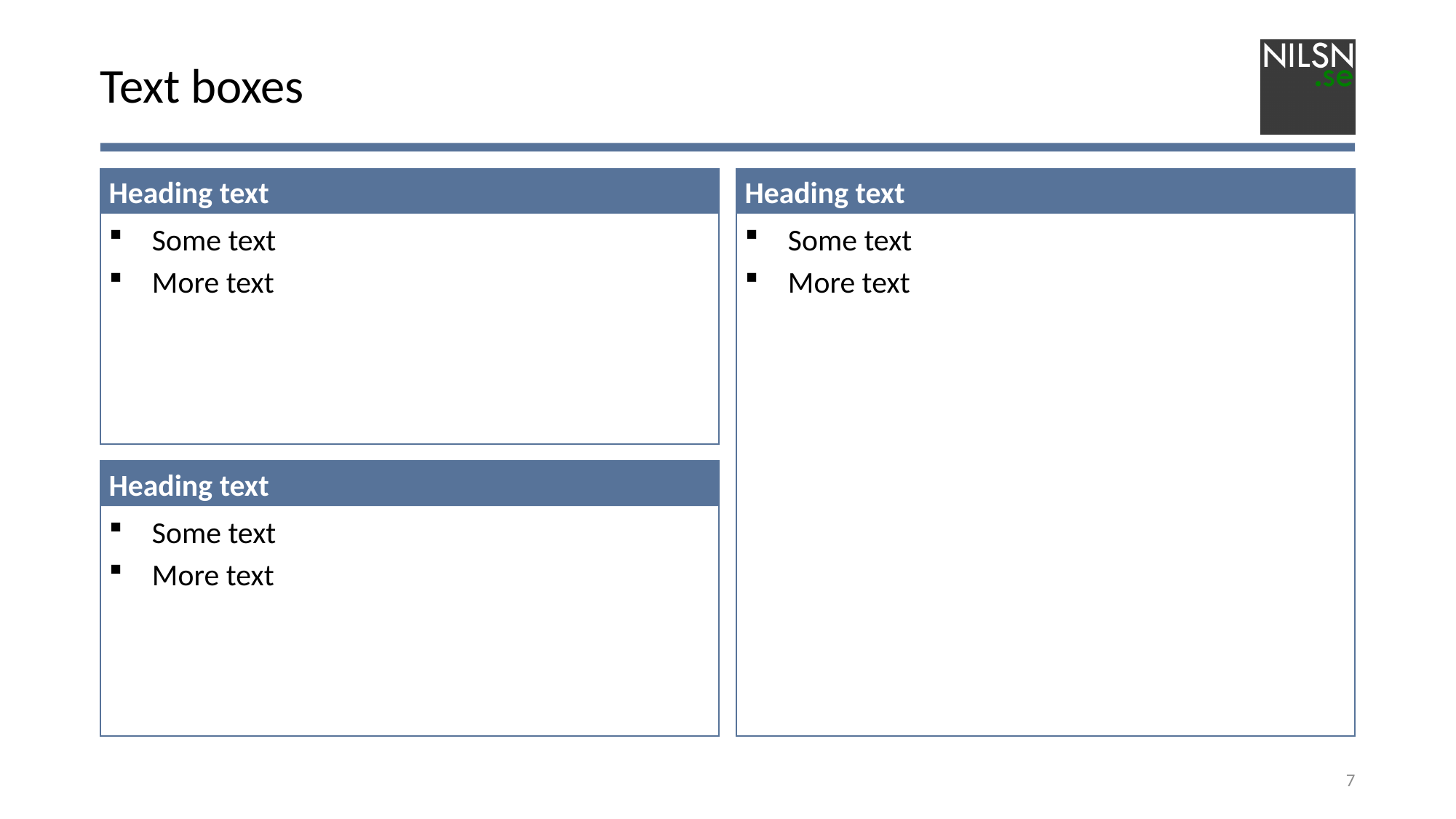

# Text boxes
Some text
More text
Heading text
Some text
More text
Heading text
Some text
More text
Heading text
7